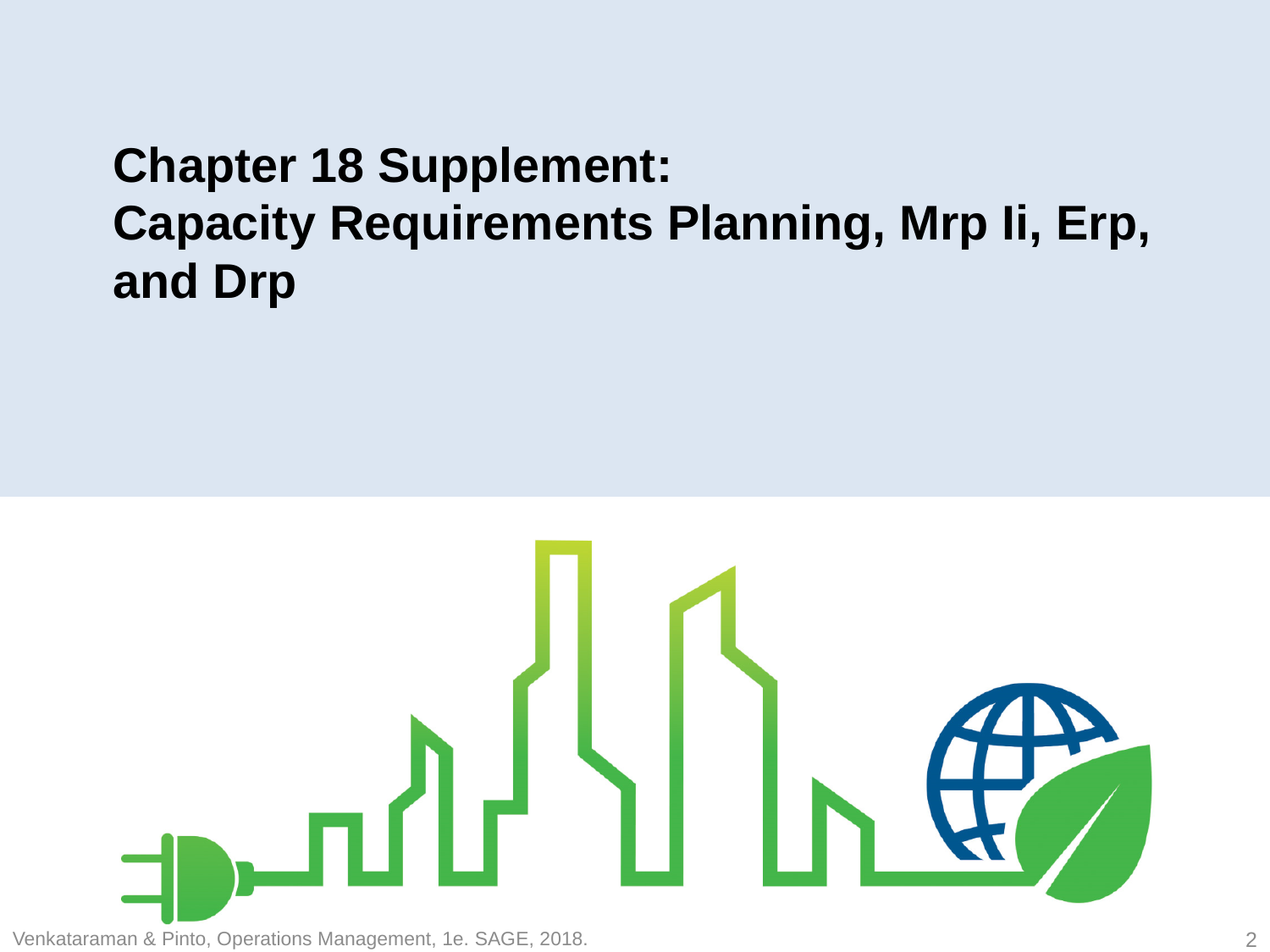

# Chapter 18 Supplement: Capacity Requirements Planning, Mrp Ii, Erp, and Drp
Venkataraman & Pinto, Operations Management, 1e. SAGE, 2018.
2